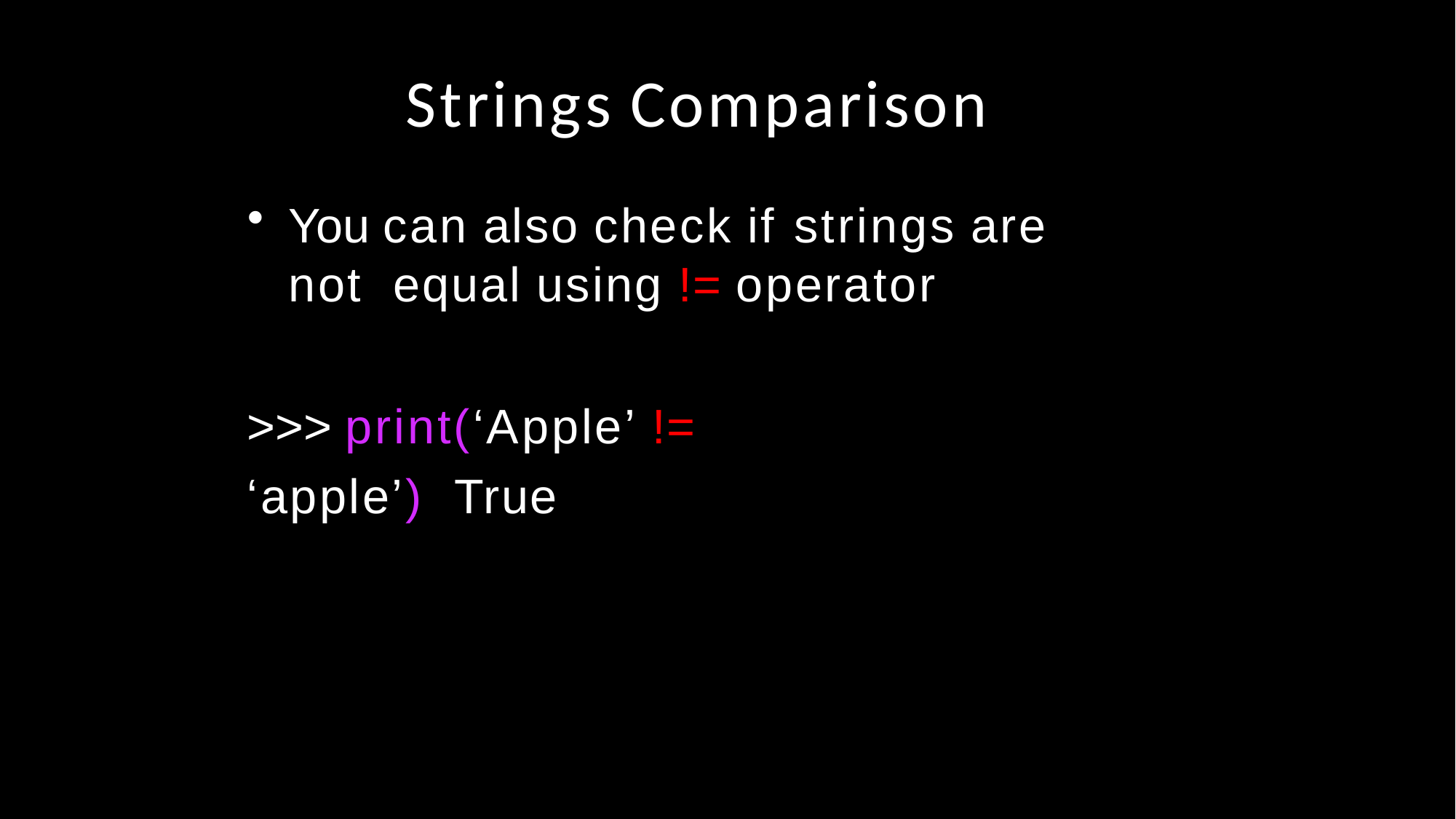

# Strings Comparison
You can also check if strings are not  equal using != operator

>>> print(‘Apple’ != ‘apple’)  True